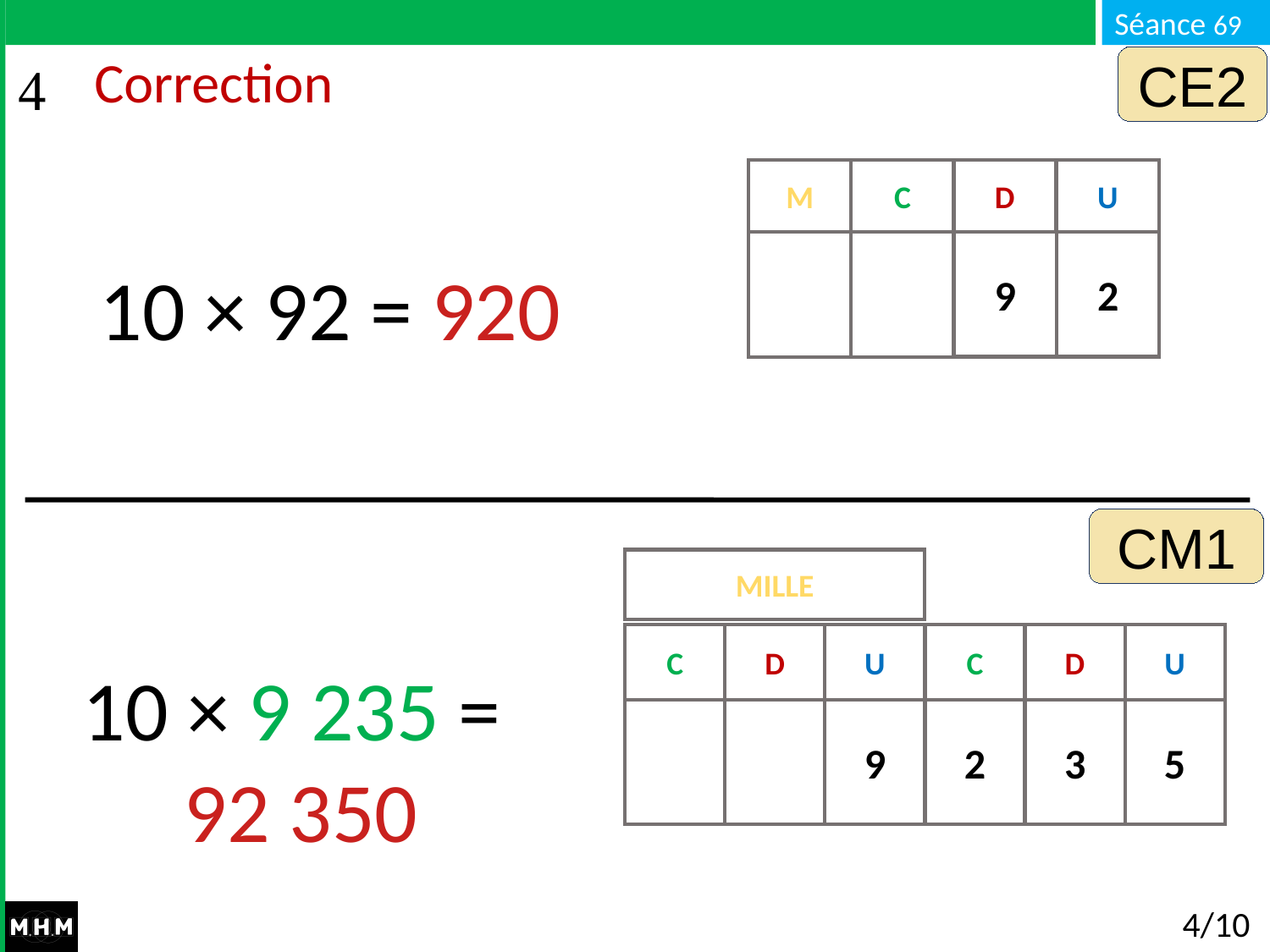

CE2
# Correction
M
C
D
U
9
2

0
0
10 × 92 = 920

CM1
MILLE
C
D
U
C
D
U
10 × 9 235 =
92 350

9
2

3
0
0
0
5
0
4/10